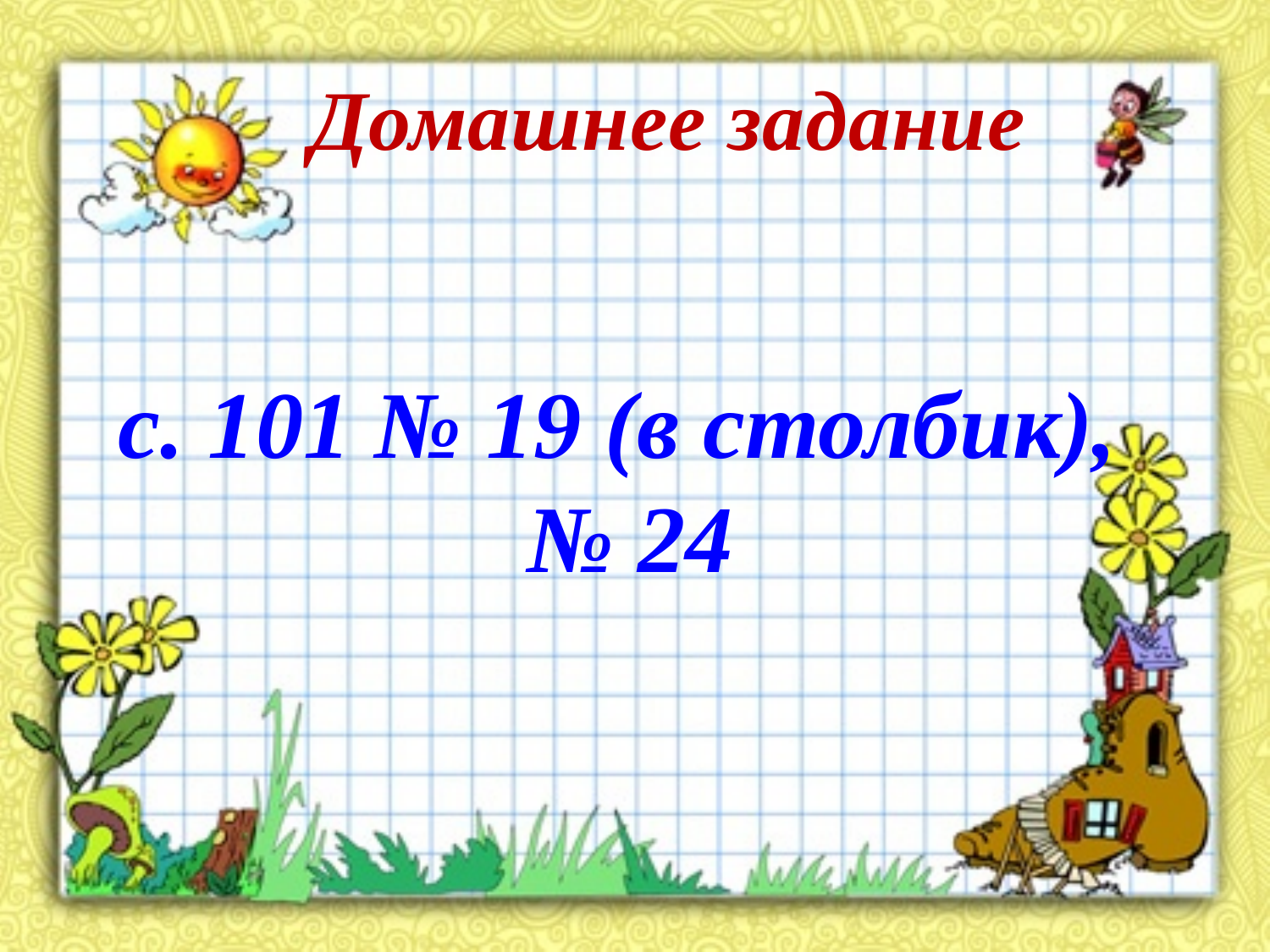

Домашнее задание

с. 101 № 19 (в столбик),
№ 24